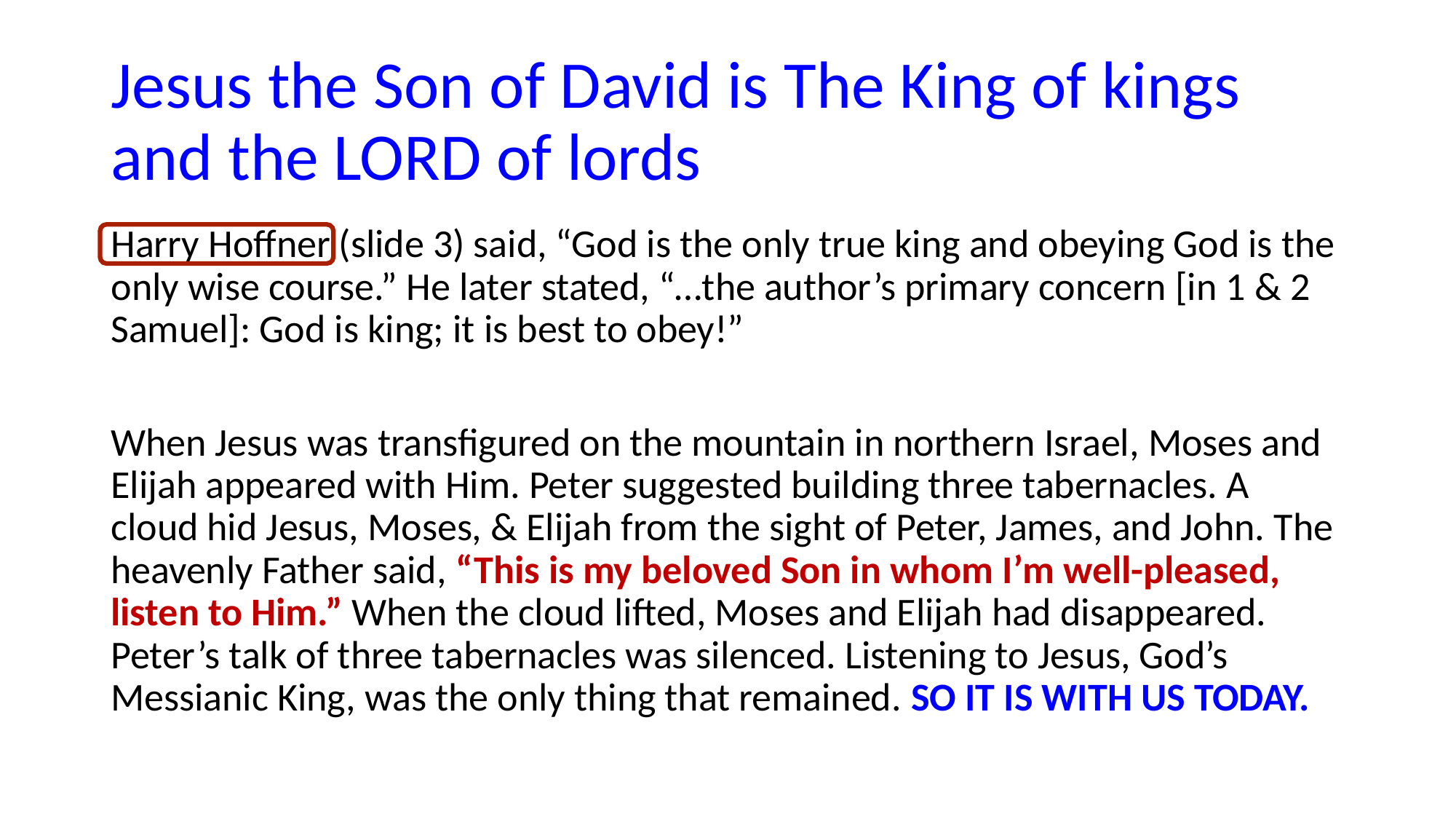

# Jesus the Son of David is The King of kings and the LORD of lords
Harry Hoffner (slide 3) said, “God is the only true king and obeying God is the only wise course.” He later stated, “…the author’s primary concern [in 1 & 2 Samuel]: God is king; it is best to obey!”

When Jesus was transfigured on the mountain in northern Israel, Moses and Elijah appeared with Him. Peter suggested building three tabernacles. A cloud hid Jesus, Moses, & Elijah from the sight of Peter, James, and John. The heavenly Father said, “This is my beloved Son in whom I’m well-pleased, listen to Him.” When the cloud lifted, Moses and Elijah had disappeared.  Peter’s talk of three tabernacles was silenced. Listening to Jesus, God’s Messianic King, was the only thing that remained. So it is with us today.